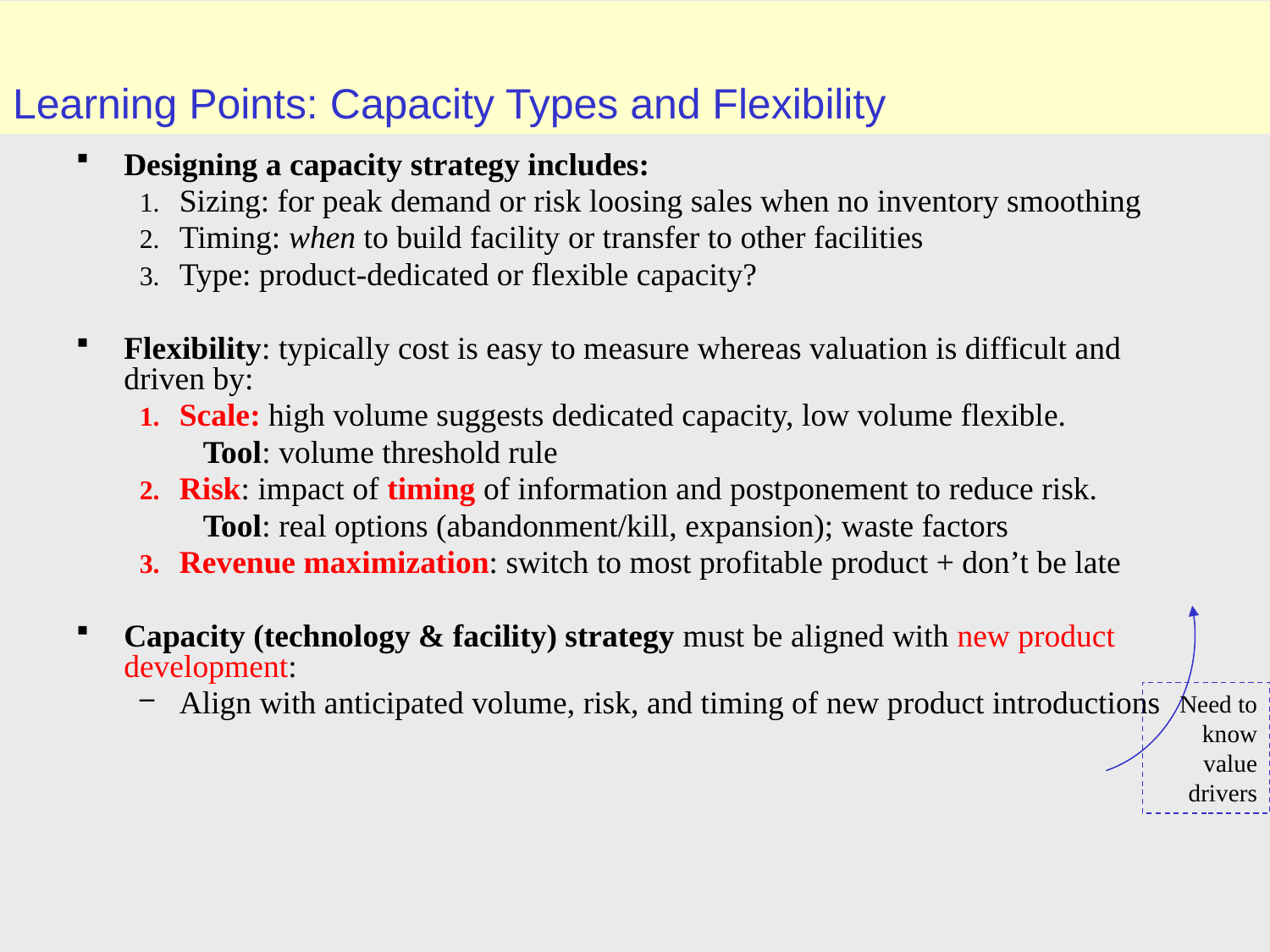

# Learning Points: Capacity Types and Flexibility
Designing a capacity strategy includes:
Sizing: for peak demand or risk loosing sales when no inventory smoothing
Timing: when to build facility or transfer to other facilities
Type: product-dedicated or flexible capacity?

Flexibility: typically cost is easy to measure whereas valuation is difficult and driven by:
Scale: high volume suggests dedicated capacity, low volume flexible.
Tool: volume threshold rule
Risk: impact of timing of information and postponement to reduce risk.
Tool: real options (abandonment/kill, expansion); waste factors
Revenue maximization: switch to most profitable product + don’t be late

Capacity (technology & facility) strategy must be aligned with new product development:
Align with anticipated volume, risk, and timing of new product introductions

Need to know value drivers